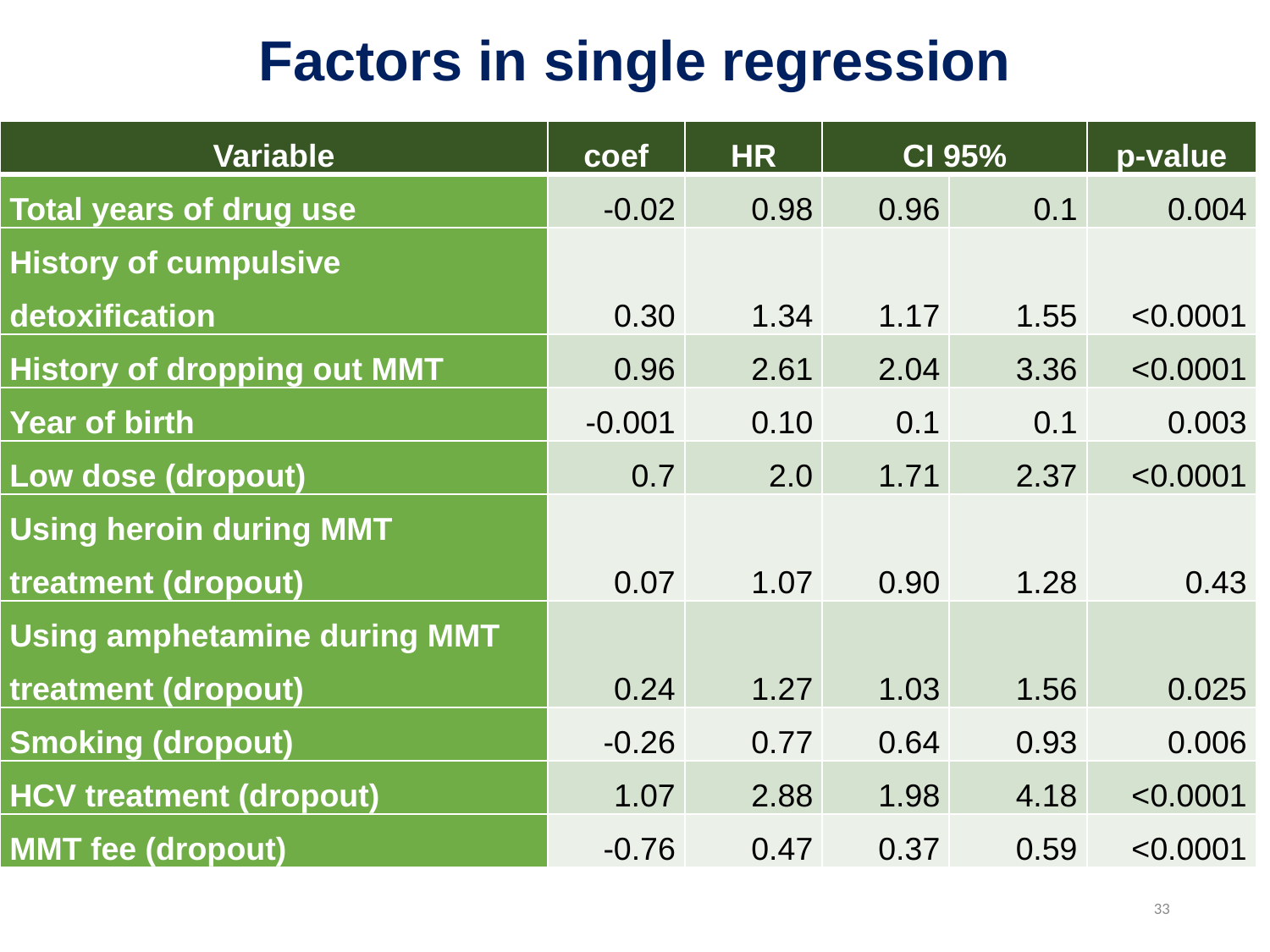

# Factors in single regression
| Variable | coef | HR | CI 95% |  | p-value |
| --- | --- | --- | --- | --- | --- |
| Total years of drug use | -0.02 | 0.98 | 0.96 | 0.1 | 0.004 |
| History of cumpulsive detoxification | 0.30 | 1.34 | 1.17 | 1.55 | <0.0001 |
| History of dropping out MMT | 0.96 | 2.61 | 2.04 | 3.36 | <0.0001 |
| Year of birth | -0.001 | 0.10 | 0.1 | 0.1 | 0.003 |
| Low dose (dropout) | 0.7 | 2.0 | 1.71 | 2.37 | <0.0001 |
| Using heroin during MMT treatment (dropout) | 0.07 | 1.07 | 0.90 | 1.28 | 0.43 |
| Using amphetamine during MMT treatment (dropout) | 0.24 | 1.27 | 1.03 | 1.56 | 0.025 |
| Smoking (dropout) | -0.26 | 0.77 | 0.64 | 0.93 | 0.006 |
| HCV treatment (dropout) | 1.07 | 2.88 | 1.98 | 4.18 | <0.0001 |
| MMT fee (dropout) | -0.76 | 0.47 | 0.37 | 0.59 | <0.0001 |
33